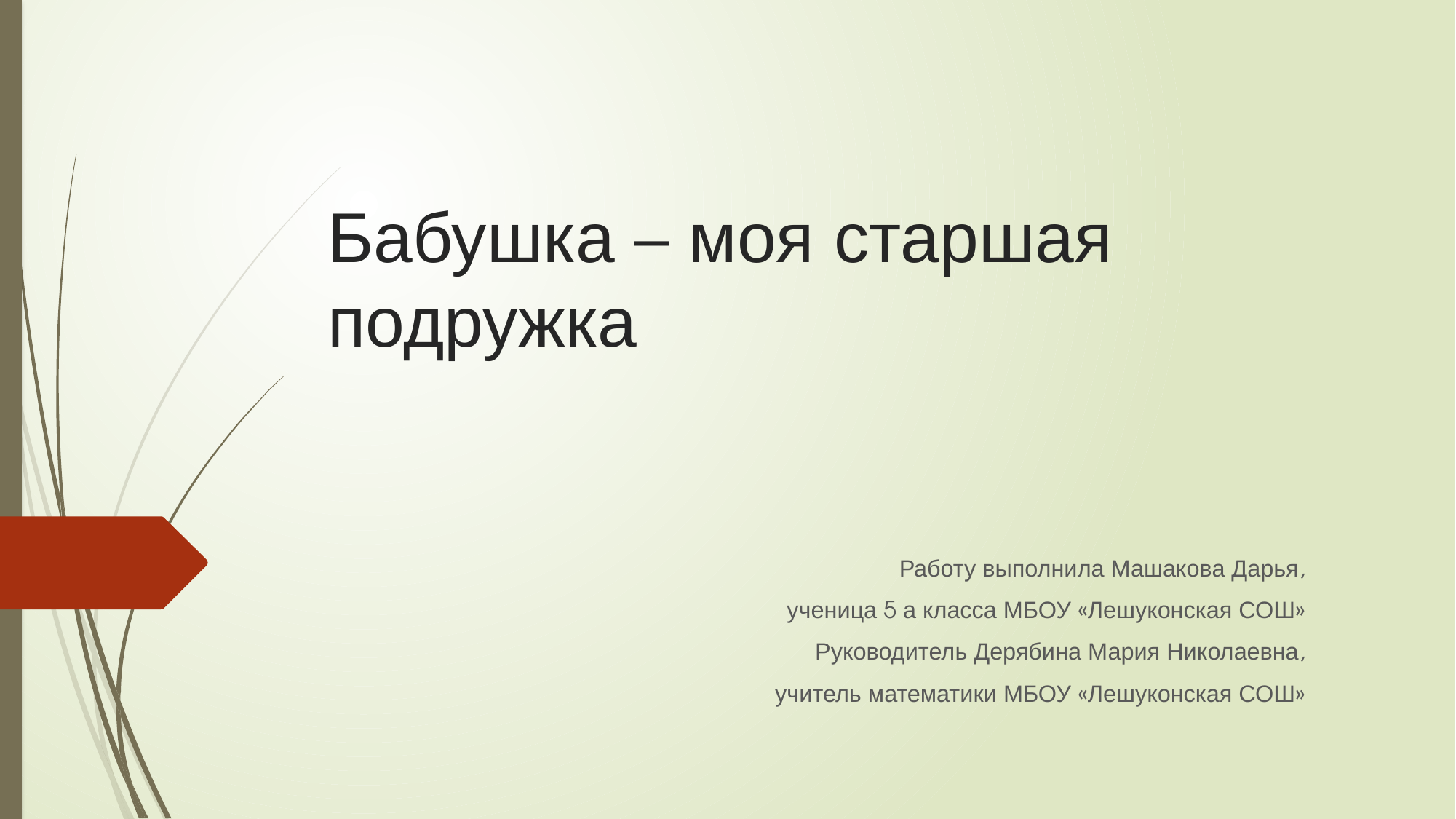

# Бабушка – моя старшая подружка
Работу выполнила Машакова Дарья,
ученица 5 а класса МБОУ «Лешуконская СОШ»
Руководитель Дерябина Мария Николаевна,
 учитель математики МБОУ «Лешуконская СОШ»